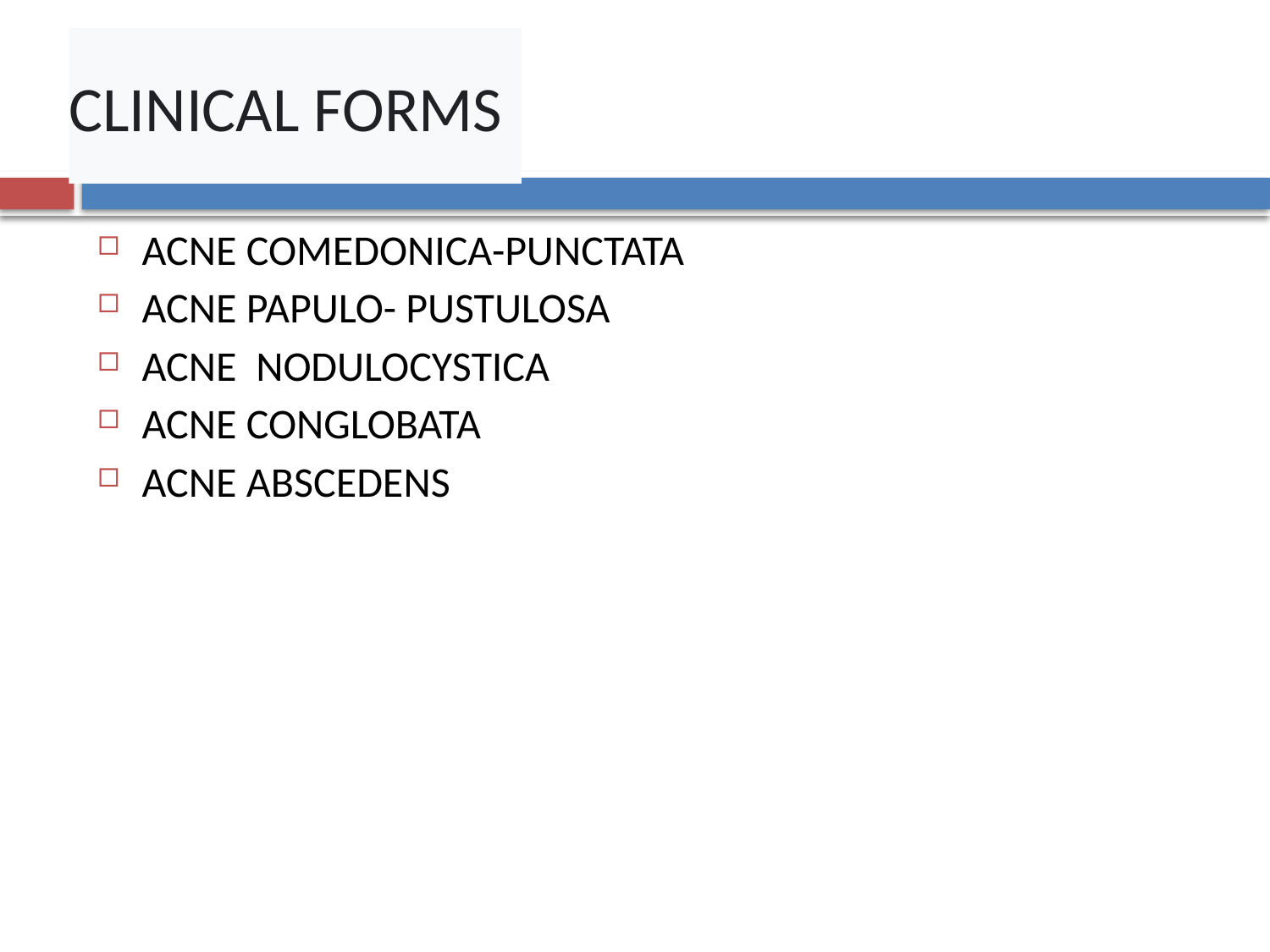

# CLINICAL FORMS
ACNE COMEDONICA-PUNCTATA
ACNE PAPULO- PUSTULOSA
ACNE  NODULOCYSTICA
ACNE CONGLOBATA
ACNE ABSCEDENS